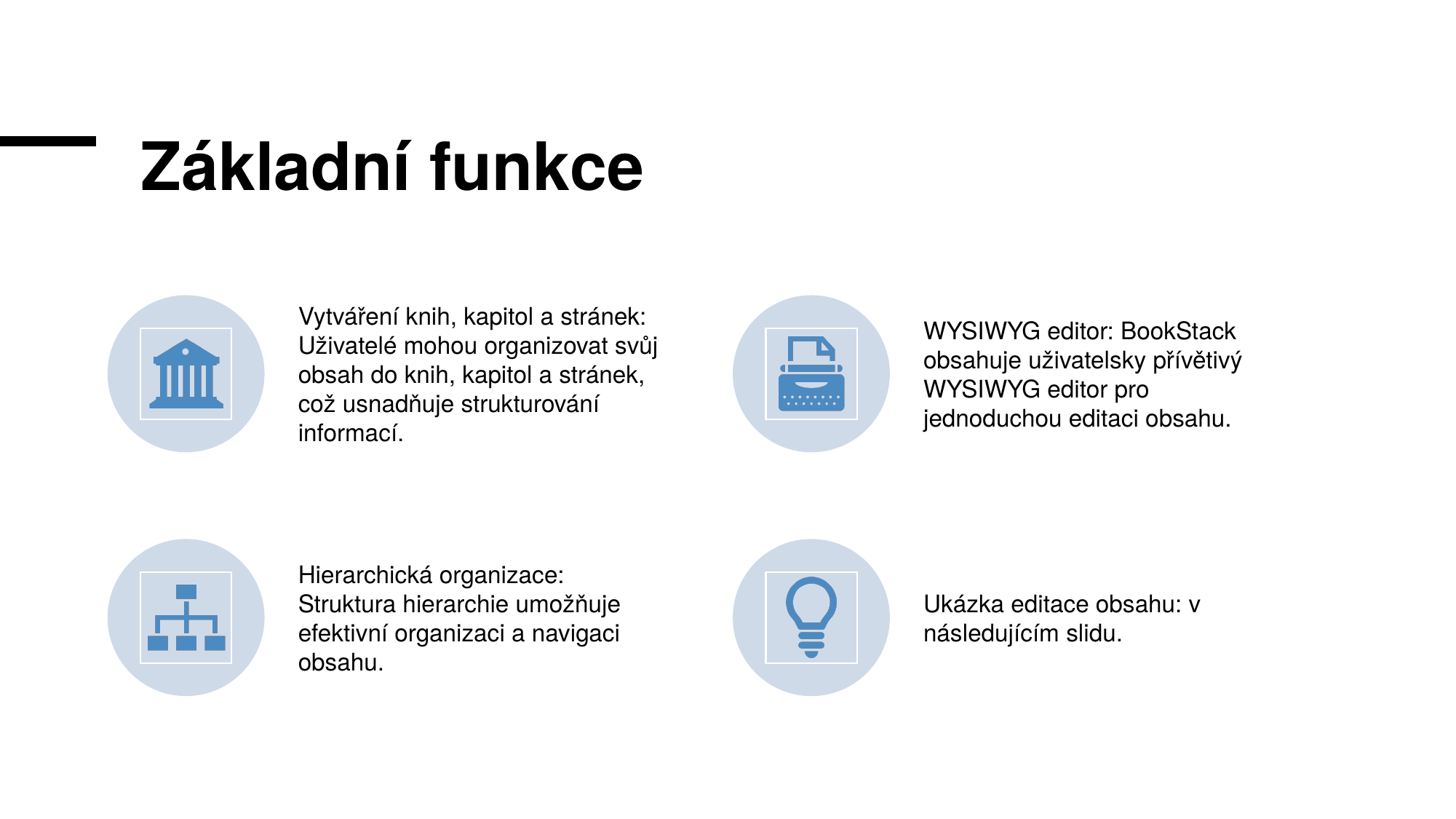

# Základní funkce
Vytváření knih, kapitol a stránek: Uživatelé mohou organizovat svůj obsah do knih, kapitol a stránek, což usnadňuje strukturování informací.
WYSIWYG editor: BookStack obsahuje uživatelsky přívětivý WYSIWYG editor pro jednoduchou editaci obsahu.
Hierarchická organizace: Struktura hierarchie umožňuje efektivní organizaci a navigaci obsahu.
Ukázka editace obsahu: v následujícím slidu.